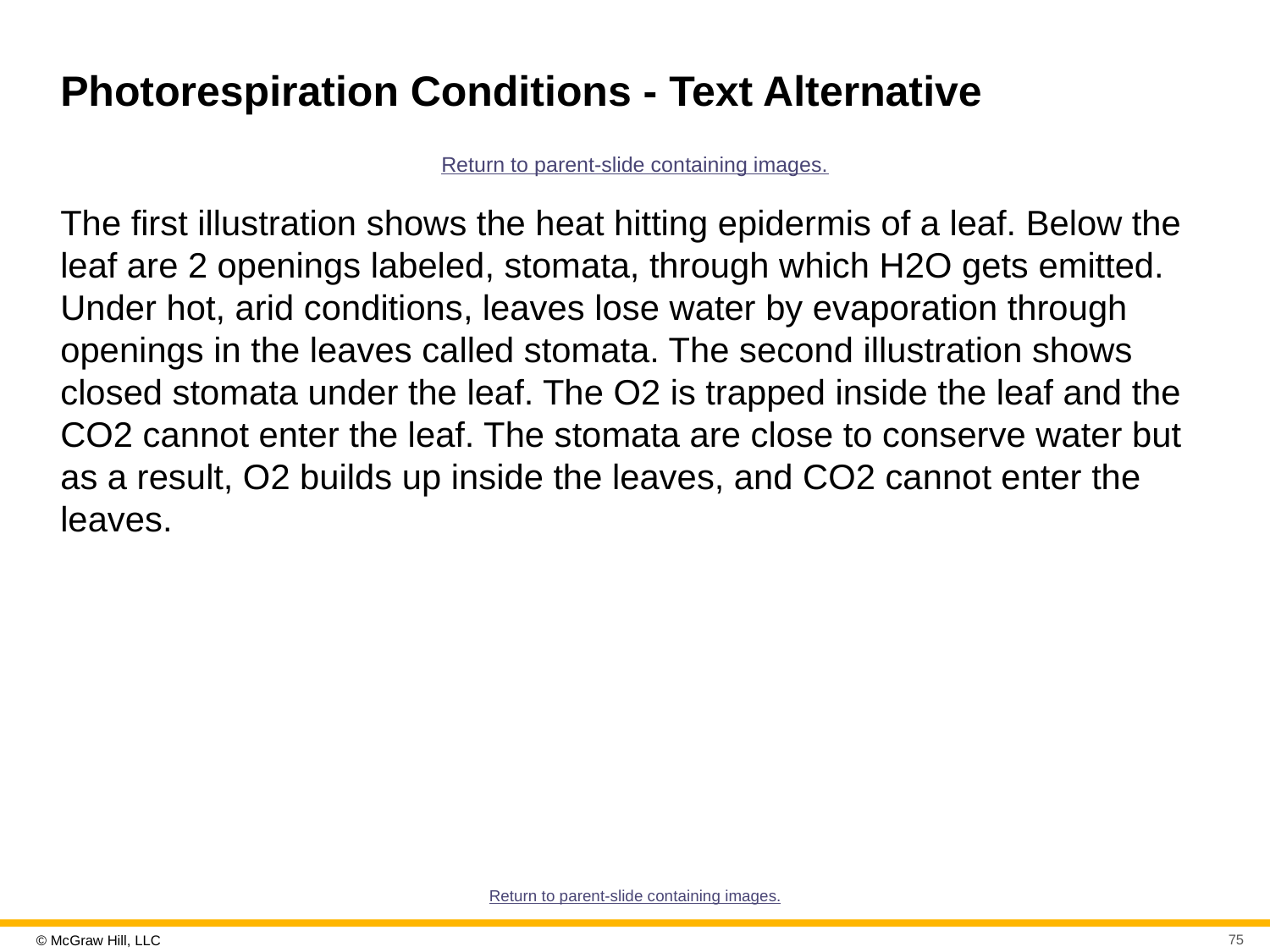

# Photorespiration Conditions - Text Alternative
Return to parent-slide containing images.
The first illustration shows the heat hitting epidermis of a leaf. Below the leaf are 2 openings labeled, stomata, through which H2O gets emitted. Under hot, arid conditions, leaves lose water by evaporation through openings in the leaves called stomata. The second illustration shows closed stomata under the leaf. The O2 is trapped inside the leaf and the CO2 cannot enter the leaf. The stomata are close to conserve water but as a result, O2 builds up inside the leaves, and CO2 cannot enter the leaves.
Return to parent-slide containing images.
75